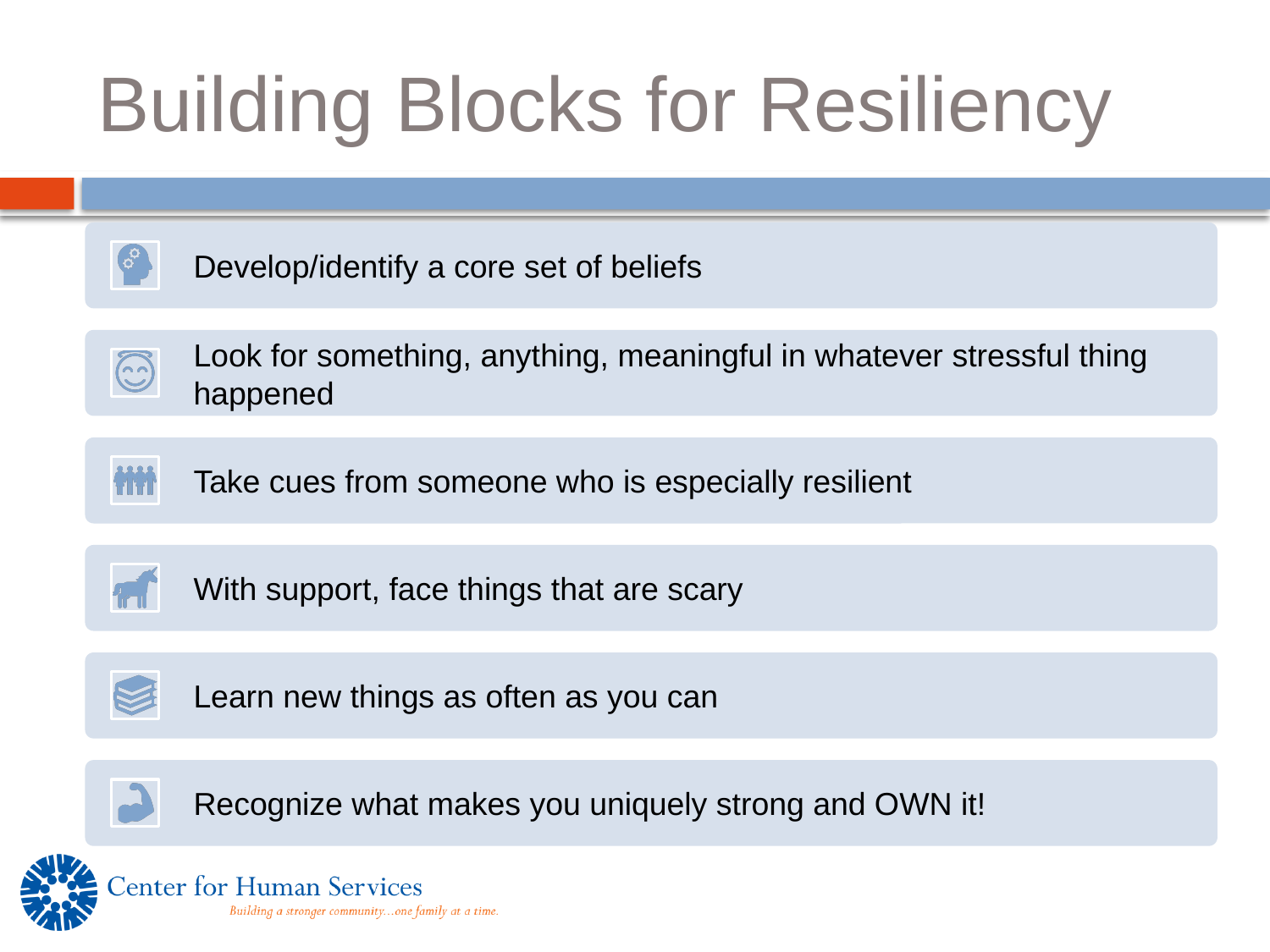

# Building Blocks for Resiliency
Develop/identify a core set of beliefs
Look for something, anything, meaningful in whatever stressful thing happened
Take cues from someone who is especially resilient
With support, face things that are scary
Learn new things as often as you can
Recognize what makes you uniquely strong and OWN it!